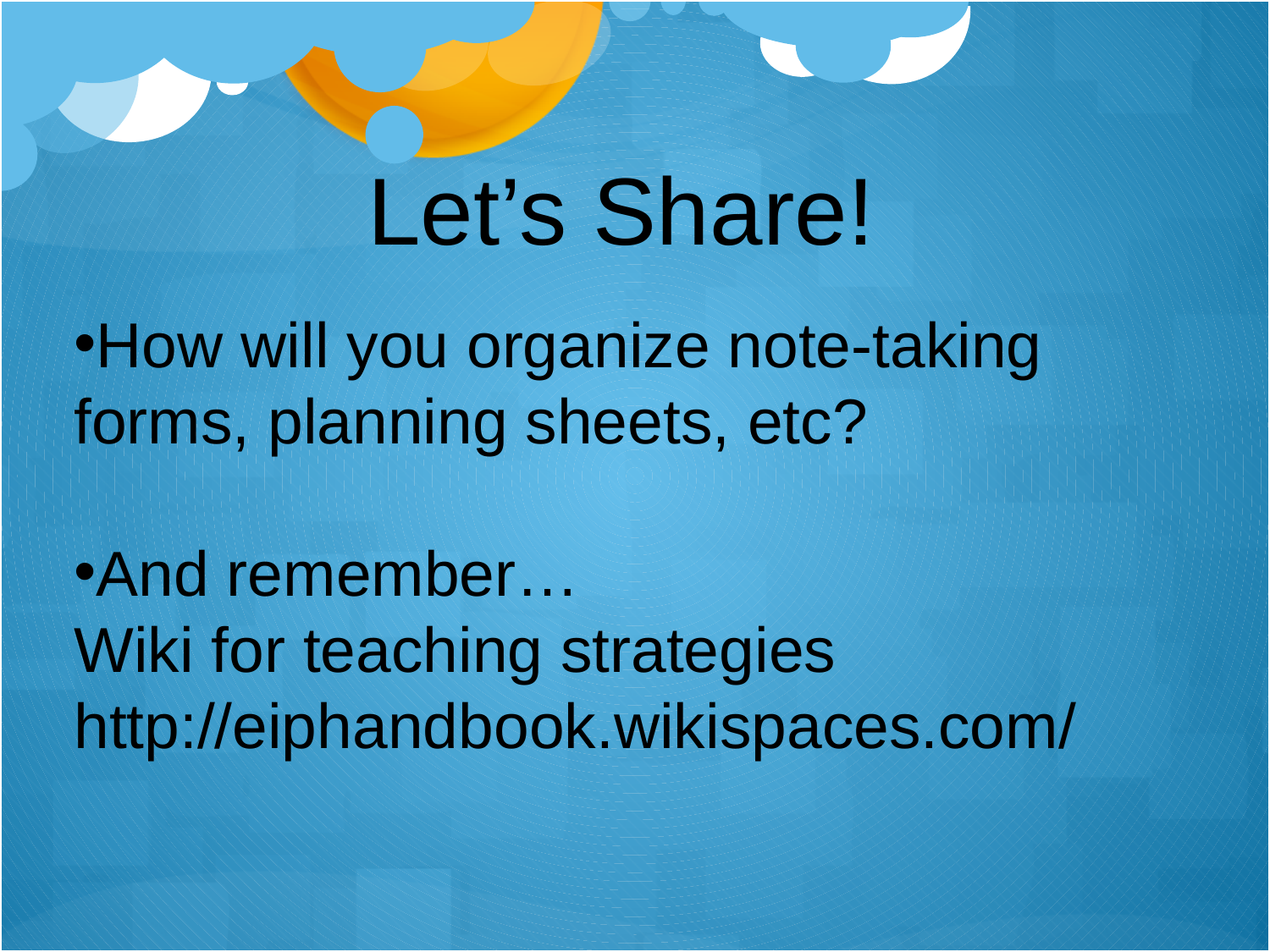

Let’s Share!
How will you organize note-taking forms, planning sheets, etc?

And remember…
Wiki for teaching strategies
http://eiphandbook.wikispaces.com/